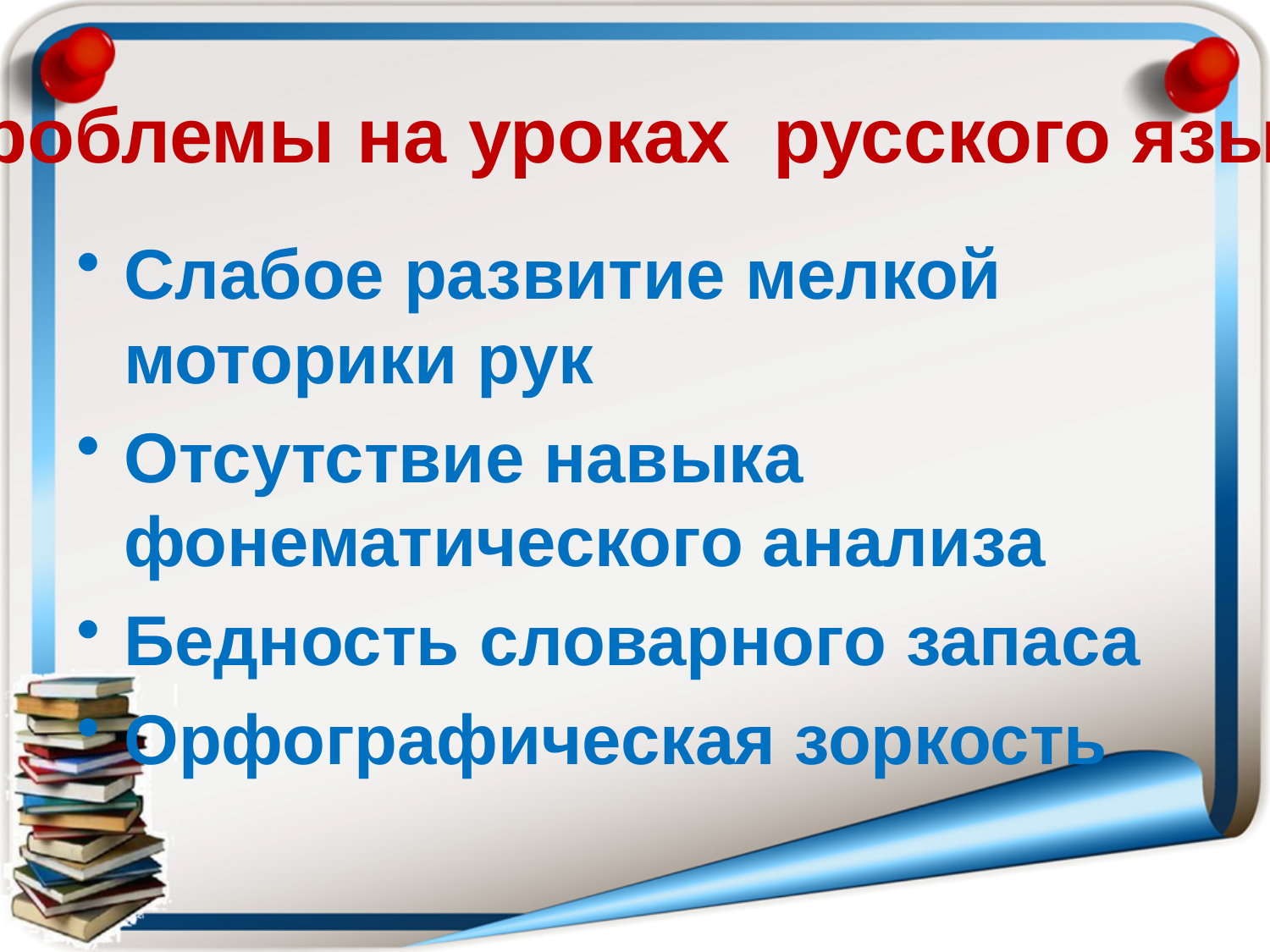

Проблемы на уроках  русского языка
Слабое развитие мелкой моторики рук
Отсутствие навыка фонематического анализа
Бедность словарного запаса
Орфографическая зоркость